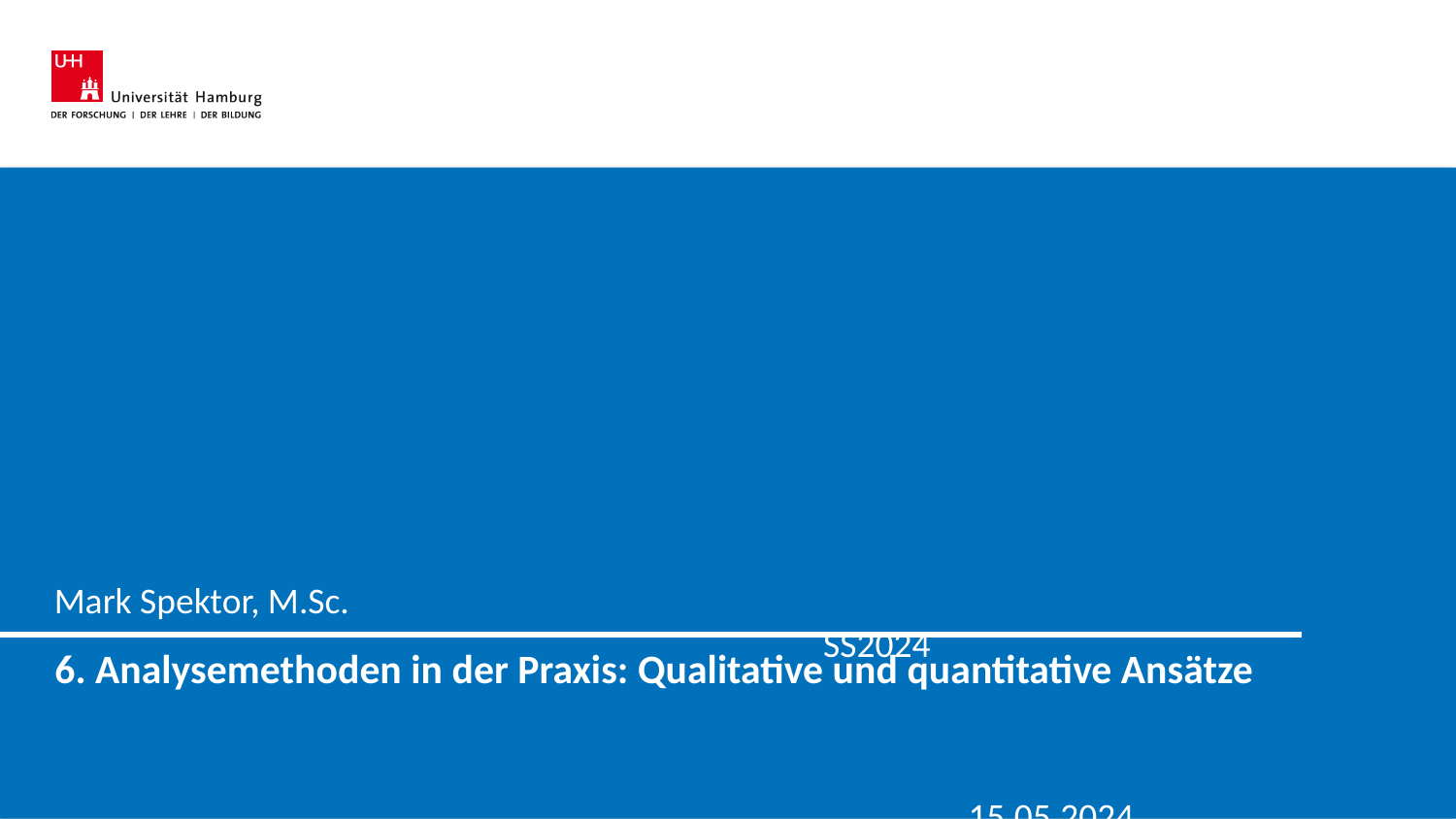

Mark Spektor, M.Sc.											     SS2024
# 6. Analysemethoden in der Praxis: Qualitative und quantitative Ansätze
                                                                                             
														     15.05.2024